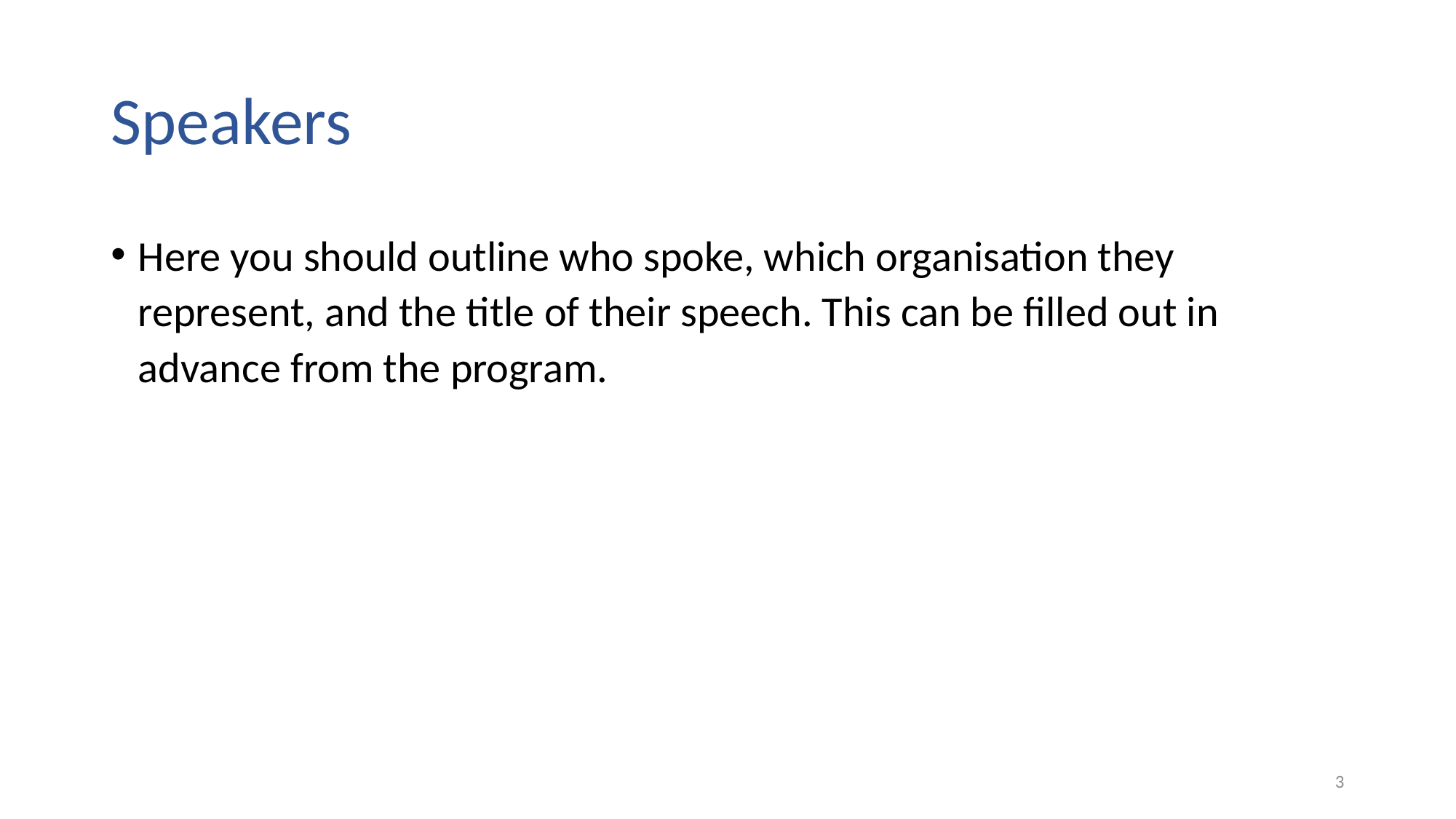

# Speakers
Here you should outline who spoke, which organisation they represent, and the title of their speech. This can be filled out in advance from the program.

3